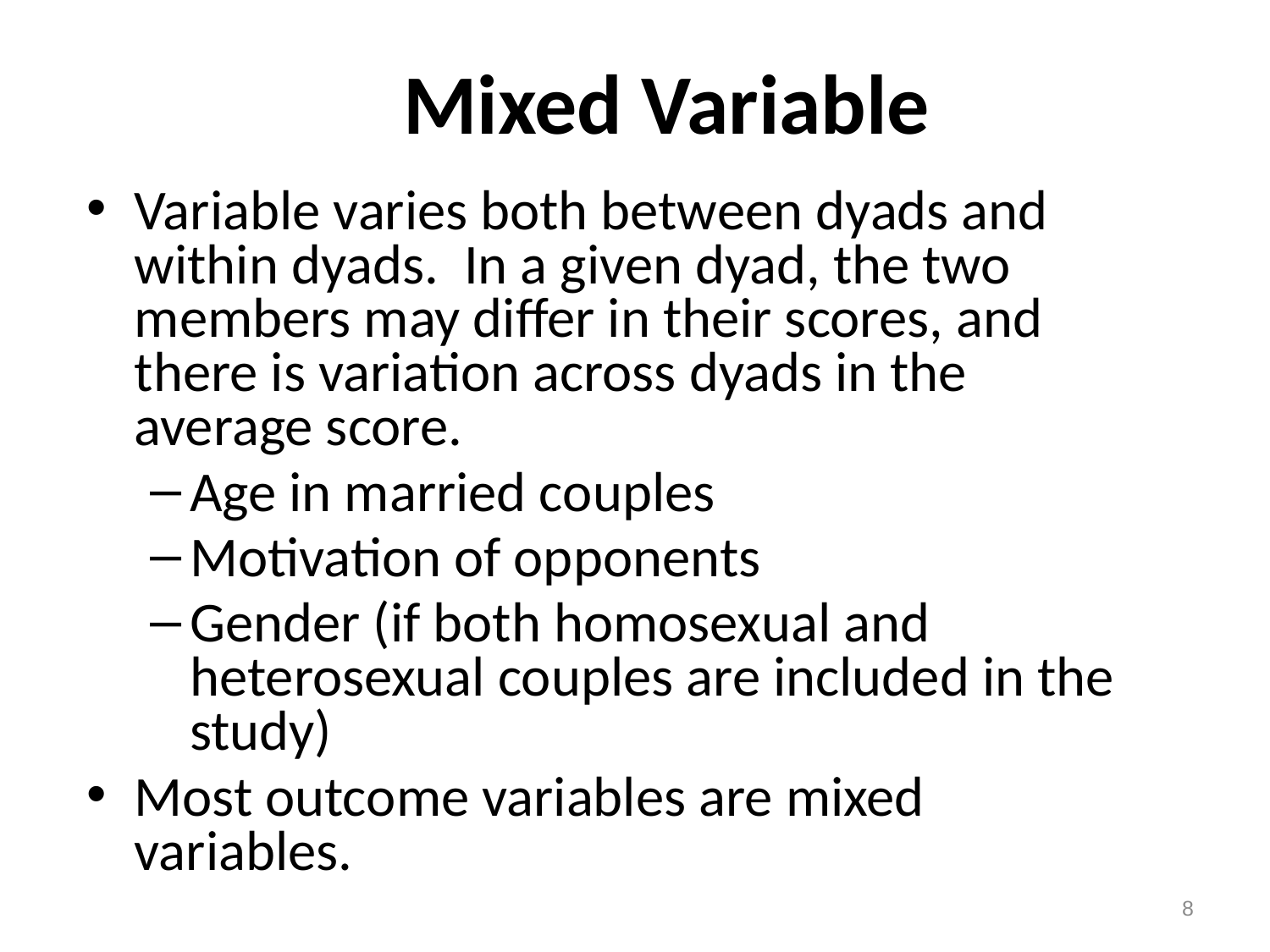

# Mixed Variable
Variable varies both between dyads and within dyads.  In a given dyad, the two members may differ in their scores, and there is variation across dyads in the average score.
Age in married couples
Motivation of opponents
Gender (if both homosexual and heterosexual couples are included in the study)
Most outcome variables are mixed variables.
8